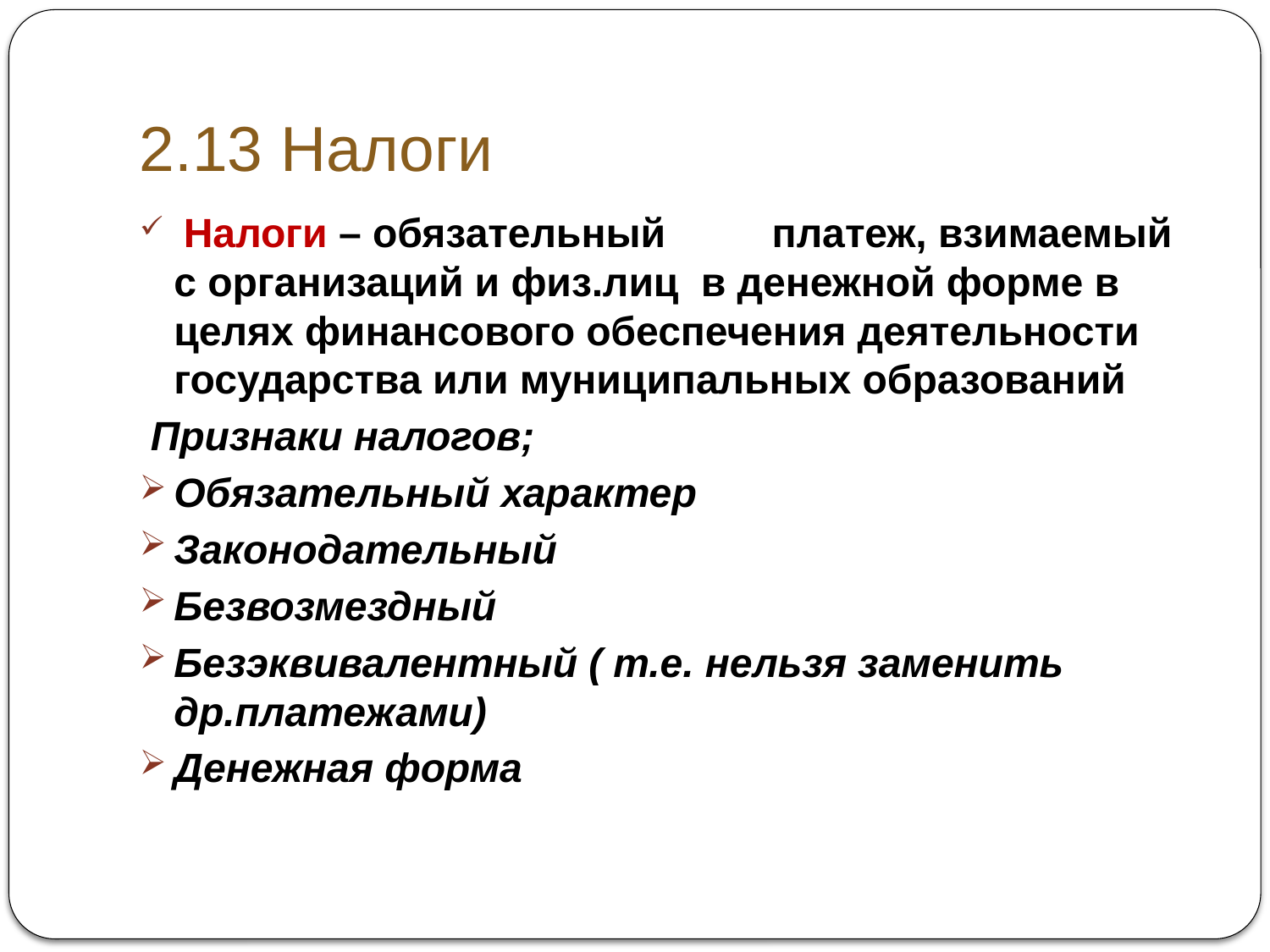

# 2.13 Налоги
 Налоги – обязательный	 платеж, взимаемый с организаций и физ.лиц  в денежной форме в целях финансового обеспечения деятельности государства или муниципальных образований
 Признаки налогов;
Обязательный характер
Законодательный
Безвозмездный
Безэквивалентный ( т.е. нельзя заменить др.платежами)
Денежная форма